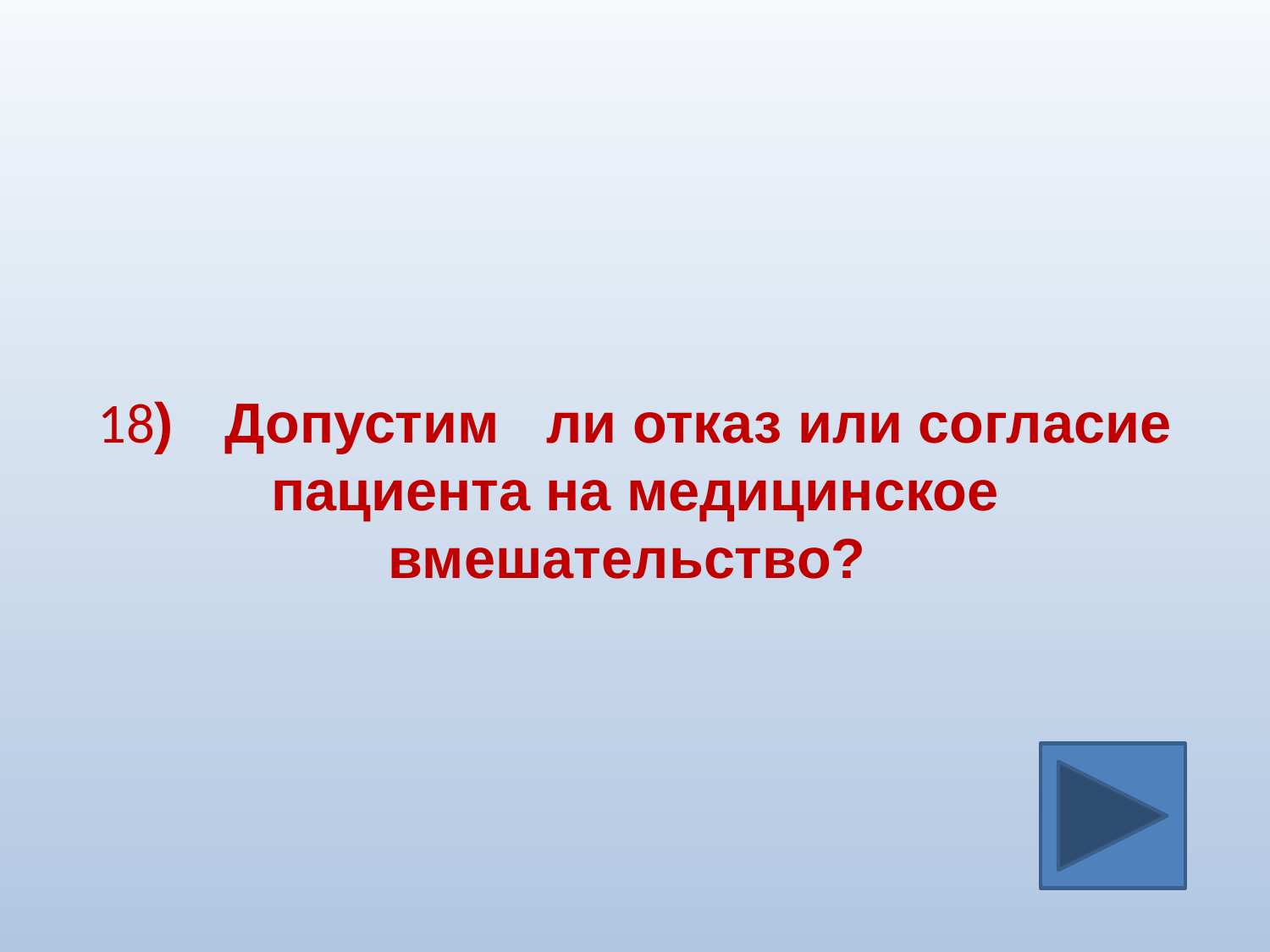

#

18)	Допустим   ли отказ или согласие пациента на медицинское вмешательство?